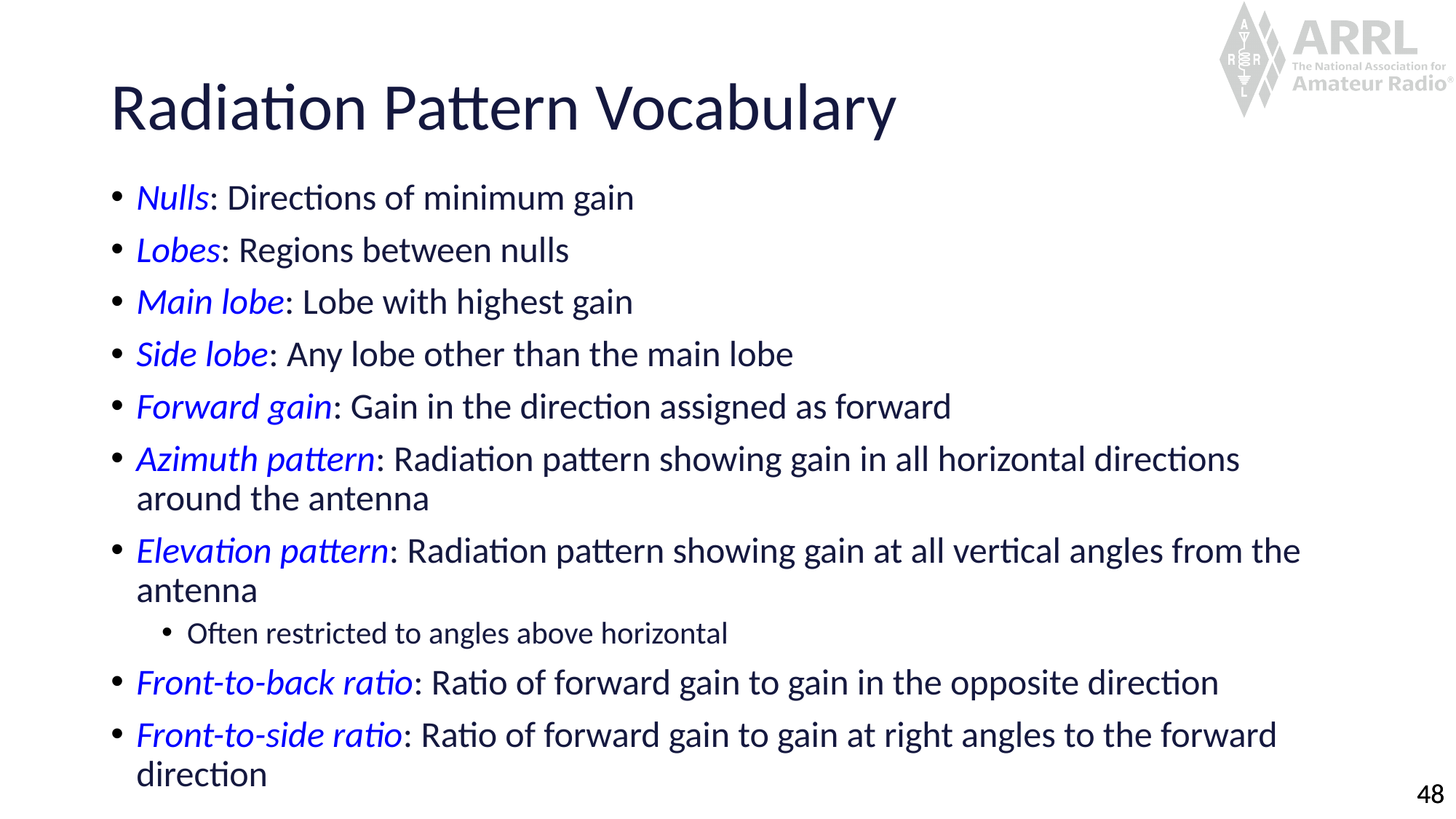

# Radiation Pattern Vocabulary
Nulls: Directions of minimum gain
Lobes: Regions between nulls
Main lobe: Lobe with highest gain
Side lobe: Any lobe other than the main lobe
Forward gain: Gain in the direction assigned as forward
Azimuth pattern: Radiation pattern showing gain in all horizontal directions around the antenna
Elevation pattern: Radiation pattern showing gain at all vertical angles from the antenna
Often restricted to angles above horizontal
Front-to-back ratio: Ratio of forward gain to gain in the opposite direction
Front-to-side ratio: Ratio of forward gain to gain at right angles to the forward direction